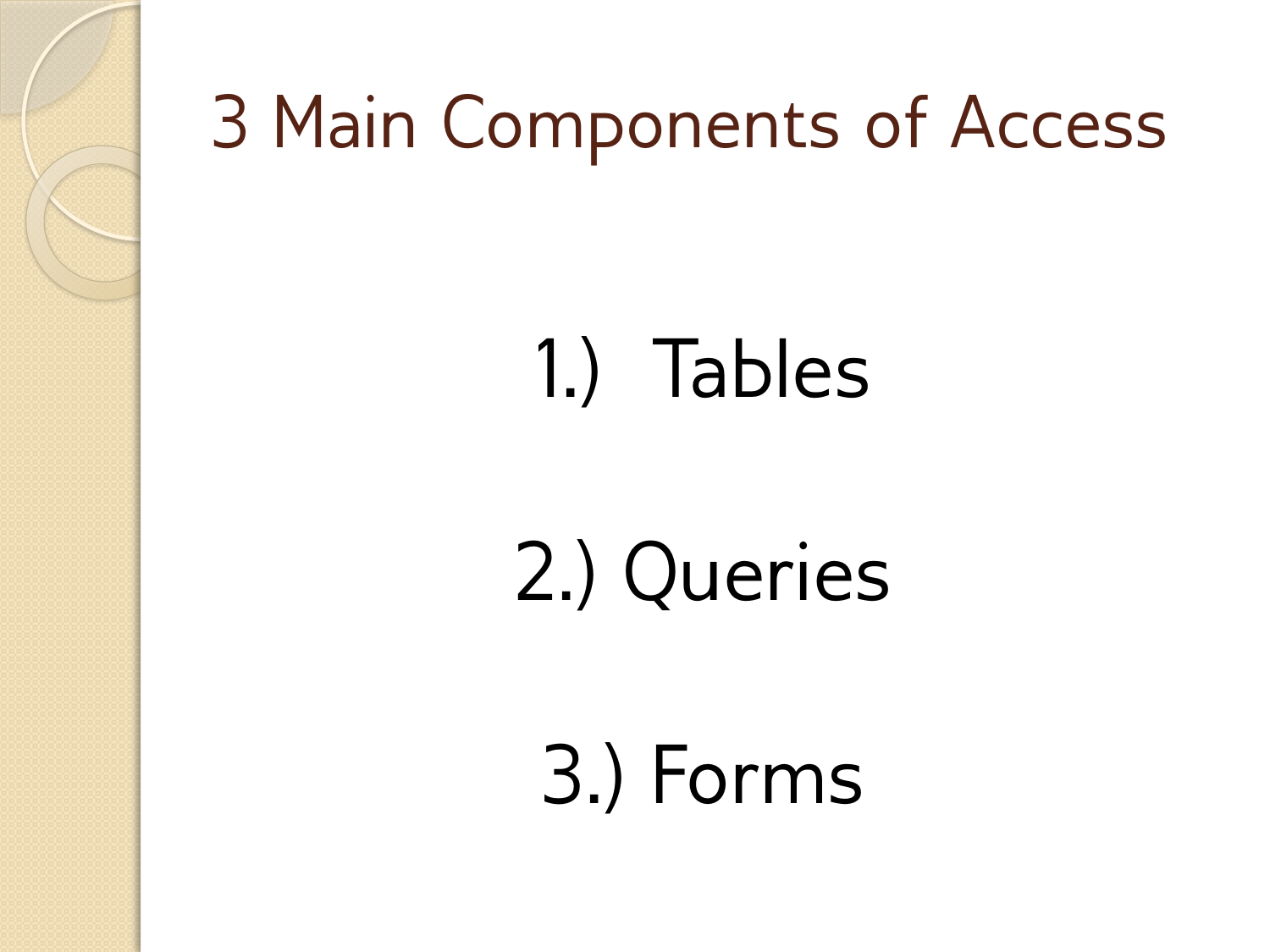

# 3 Main Components of Access
1.)  Tables

2.) Queries

3.) Forms